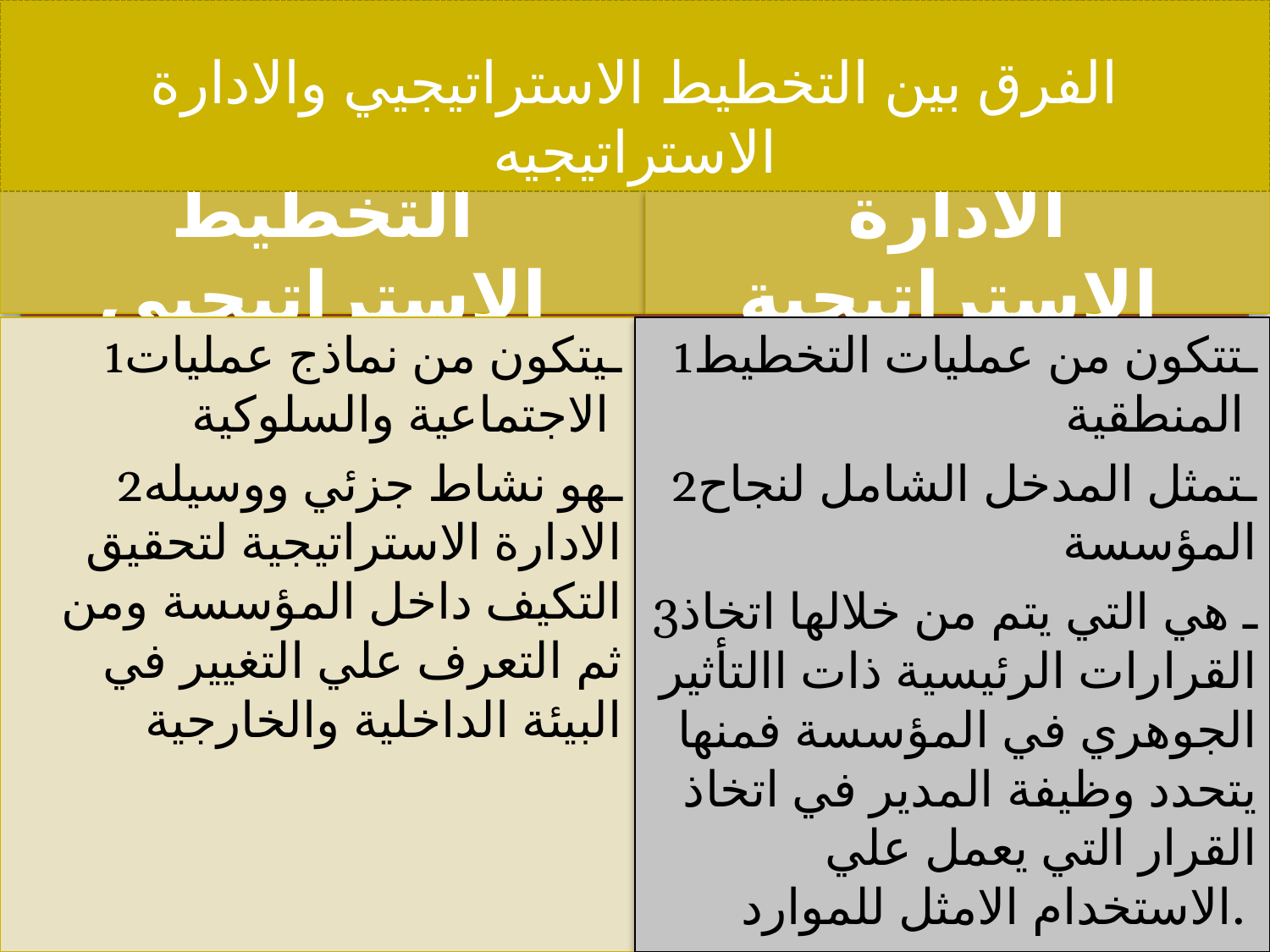

# الفرق بين التخطيط الاستراتيجيي والادارة الاستراتيجيه
الادارة الاستراتيجية
التخطيط الاستراتيجيي
1ـيتكون من نماذج عمليات الاجتماعية والسلوكية
2ـهو نشاط جزئي ووسيله الادارة الاستراتيجية لتحقيق التكيف داخل المؤسسة ومن ثم التعرف علي التغيير في البيئة الداخلية والخارجية
 1ـتتكون من عمليات التخطيط المنطقية
2ـتمثل المدخل الشامل لنجاح المؤسسة
3ـ هي التي يتم من خلالها اتخاذ القرارات الرئيسية ذات االتأثير الجوهري في المؤسسة فمنها يتحدد وظيفة المدير في اتخاذ القرار التي يعمل علي الاستخدام الامثل للموارد.